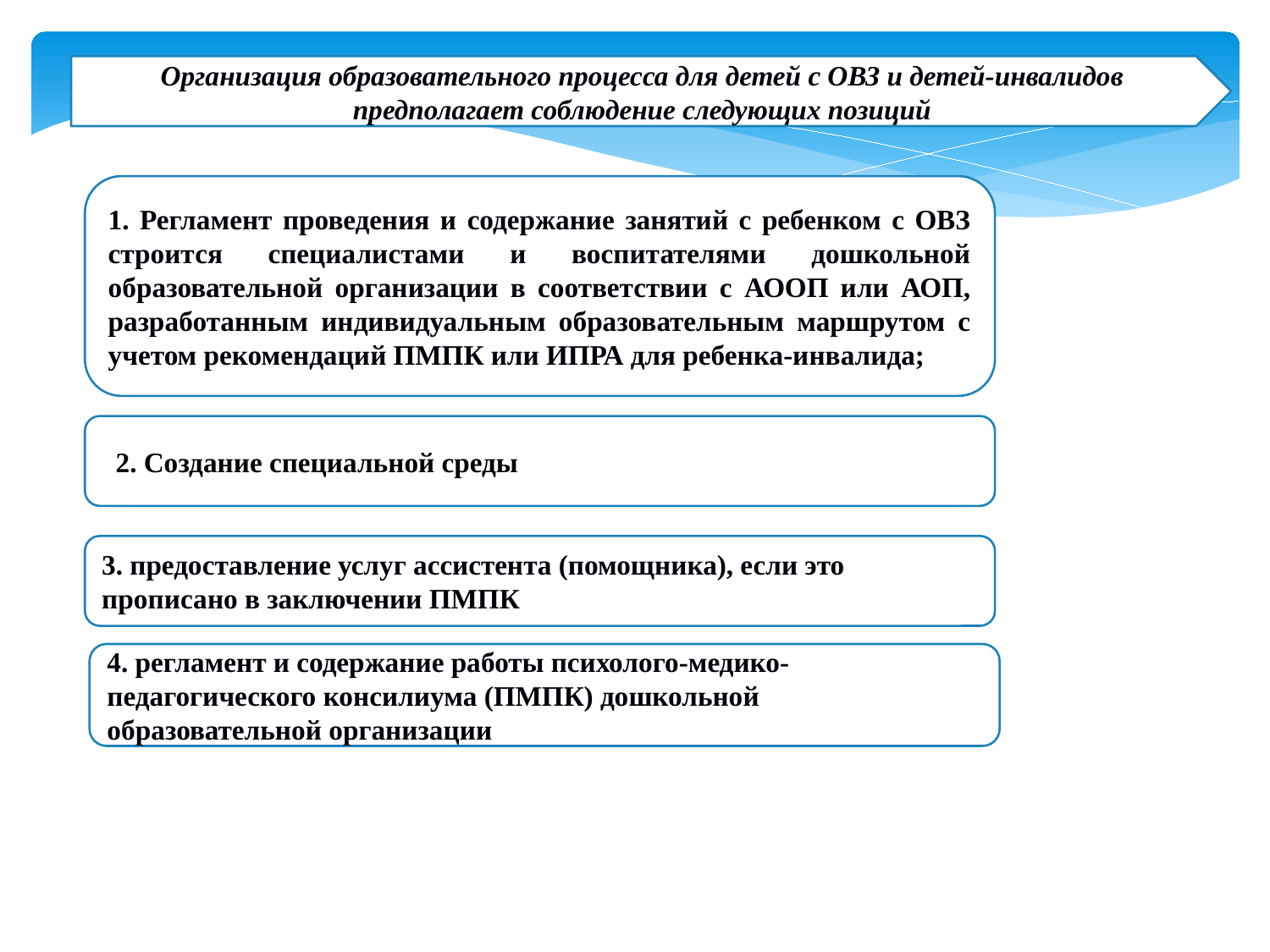

Организация образовательного процесса для детей с ОВЗ и детей-инвалидов предполагает соблюдение следующих позиций
1. Регламент проведения и содержание занятий с ребенком с ОВЗ строится специалистами и воспитателями дошкольной образовательной организации в соответствии с АООП или АОП, разработанным индивидуальным образовательным маршрутом с учетом рекомендаций ПМПК или ИПРА для ребенка-инвалида;
  2. Создание специальной среды
3. предоставление услуг ассистента (помощника), если это прописано в заключении ПМПК
4. регламент и содержание работы психолого-медико-педагогического консилиума (ПМПК) дошкольной образовательной организации